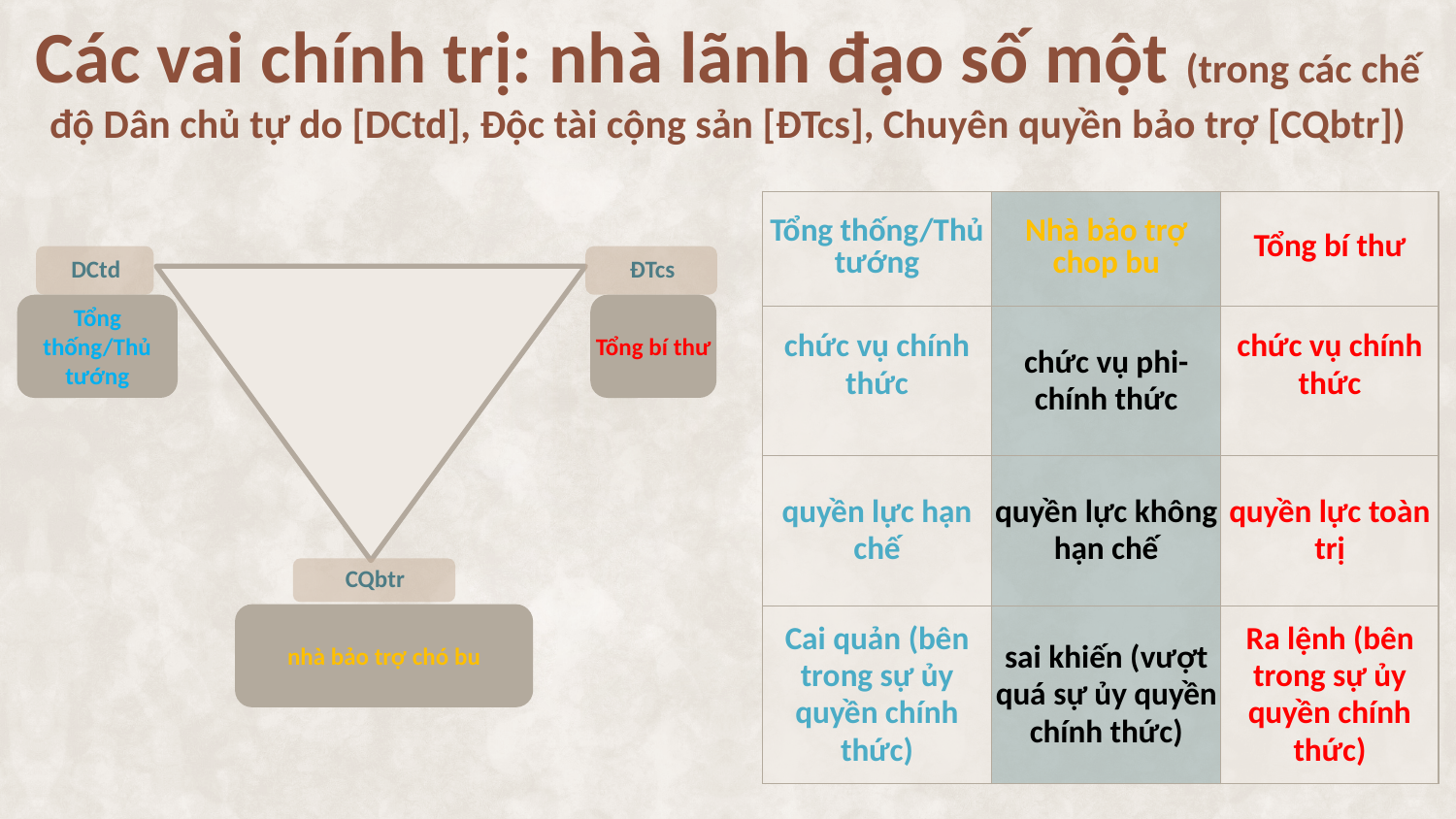

# Các vai chính trị: nhà lãnh đạo số một (trong các chế độ Dân chủ tự do [DCtd], Độc tài cộng sản [ĐTcs], Chuyên quyền bảo trợ [CQbtr])

ĐTcs
DCtd
CQbtr
| Tổng thống/Thủ tướng | Nhà bảo trợ chop bu | Tổng bí thư |
| --- | --- | --- |
| chức vụ chính thức | chức vụ phi-chính thức | chức vụ chính thức |
| quyền lực hạn chế | quyền lực không hạn chế | quyền lực toàn trị |
| Cai quản (bên trong sự ủy quyền chính thức) | sai khiến (vượt quá sự ủy quyền chính thức) | Ra lệnh (bên trong sự ủy quyền chính thức) |
Tổng thống/Thủ tướng
Tổng bí thư
nhà bảo trợ chó bu